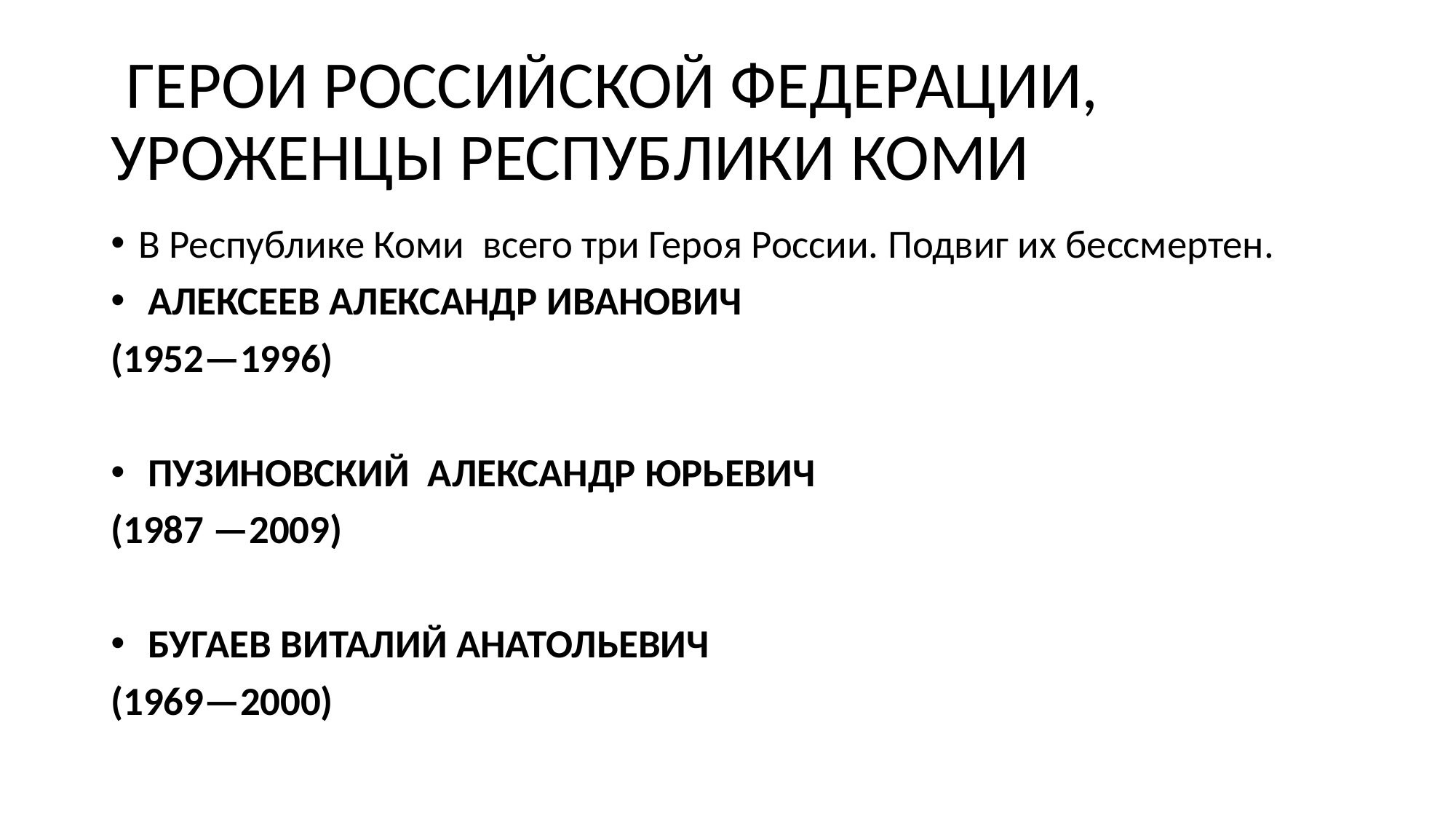

# ГЕРОИ РОССИЙСКОЙ ФЕДЕРАЦИИ, УРОЖЕНЦЫ РЕСПУБЛИКИ КОМИ
В Республике Коми  всего три Героя России. Подвиг их бессмертен.
 АЛЕКСЕЕВ АЛЕКСАНДР ИВАНОВИЧ
(1952—1996)

 ПУЗИНОВСКИЙ  АЛЕКСАНДР ЮРЬЕВИЧ
(1987 —2009)

 БУГАЕВ ВИТАЛИЙ АНАТОЛЬЕВИЧ
(1969—2000)